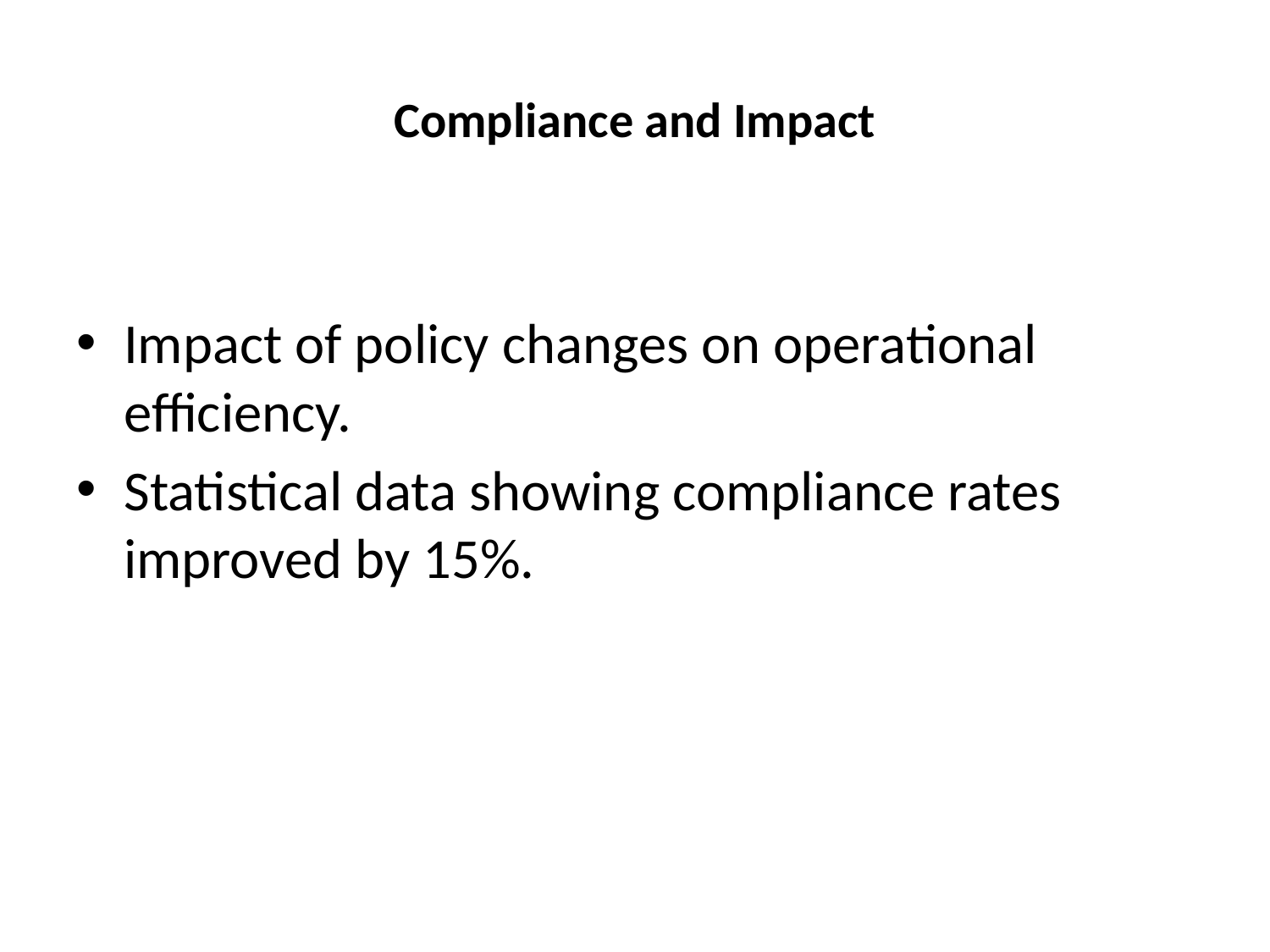

# Compliance and Impact

Impact of policy changes on operational efficiency.
Statistical data showing compliance rates improved by 15%.